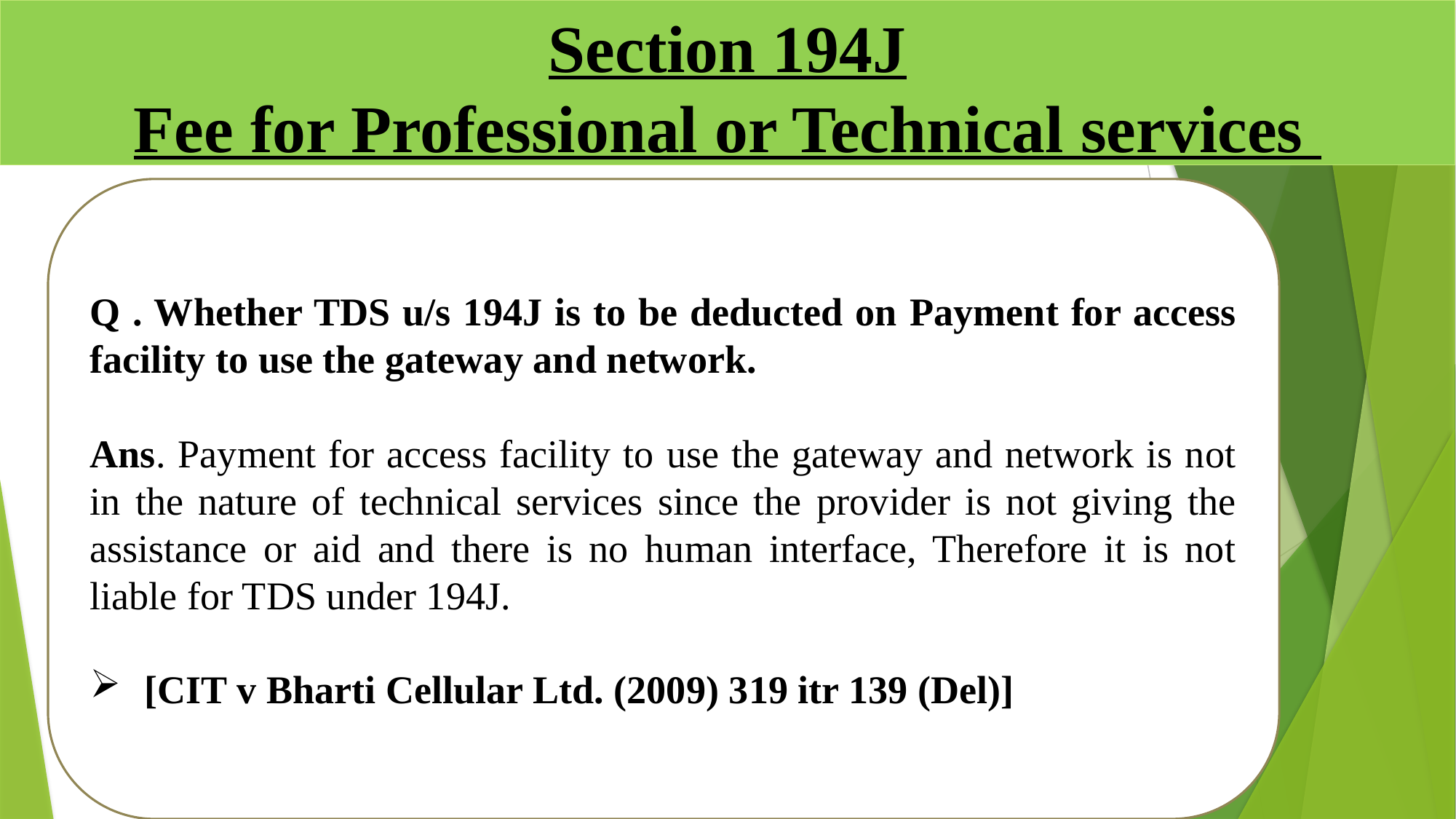

# Section 194J Fee for Professional or Technical services
Q . Whether TDS u/s 194J is to be deducted on Payment for access facility to use the gateway and network.

Ans. Payment for access facility to use the gateway and network is not in the nature of technical services since the provider is not giving the assistance or aid and there is no human interface, Therefore it is not liable for TDS under 194J.

[CIT v Bharti Cellular Ltd. (2009) 319 itr 139 (Del)]